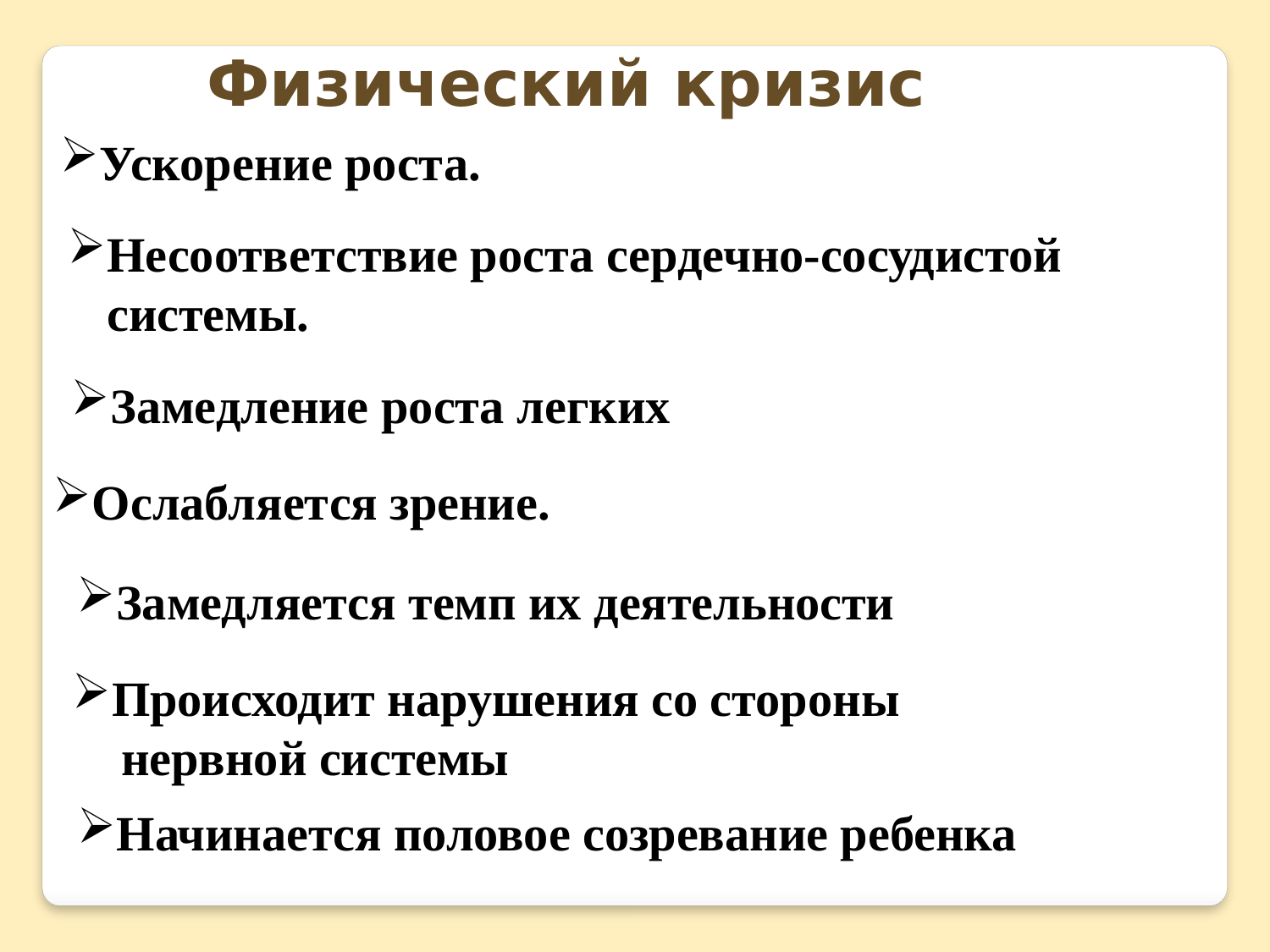

Физический кризис
Ускорение роста.
Несоответствие роста сердечно-сосудистой системы.
Замедление роста легких
Ослабляется зрение.
Замедляется темп их деятельности
Происходит нарушения со стороны
    нервной системы
Начинается половое созревание ребенка